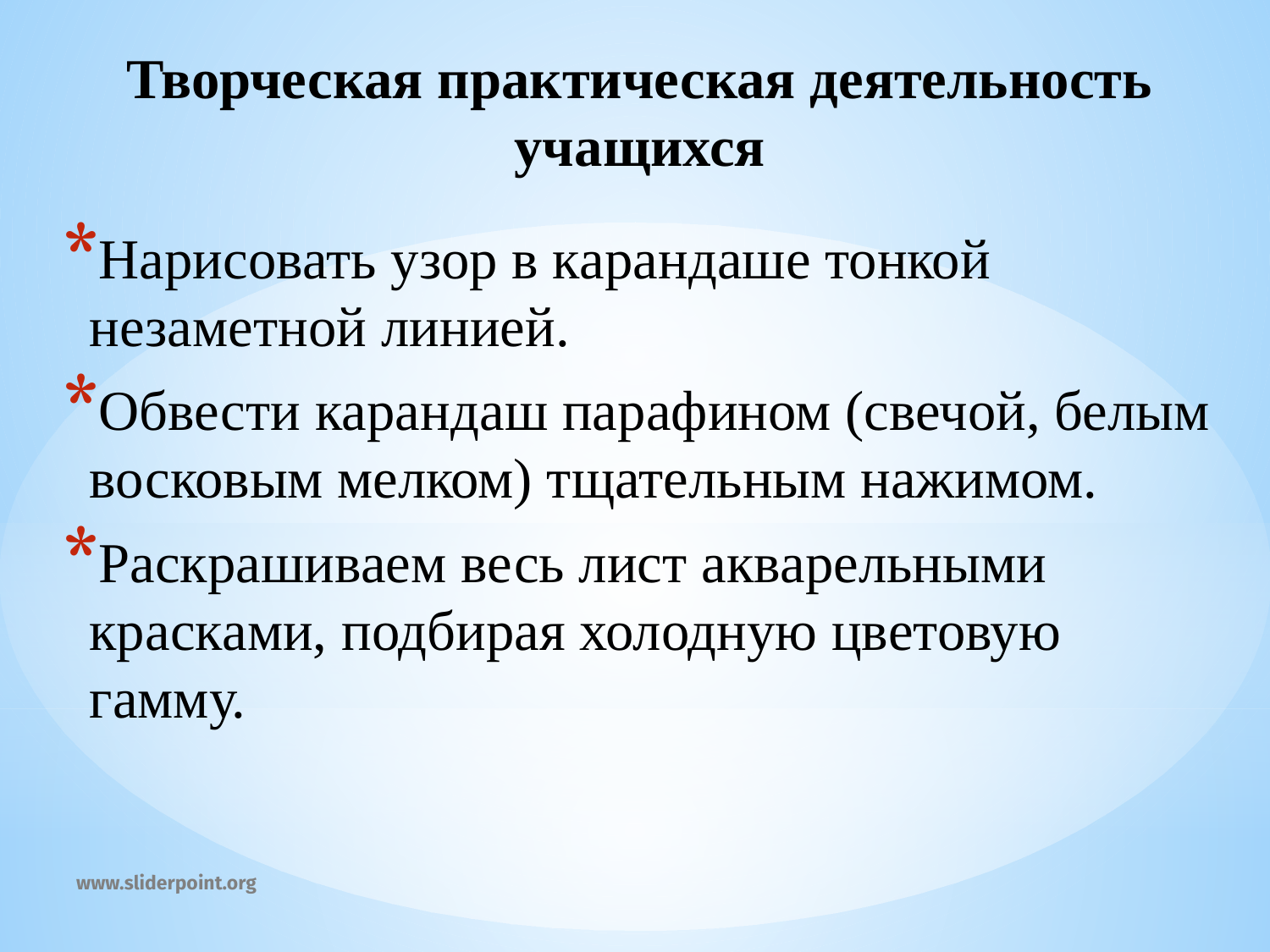

# Творческая практическая деятельность учащихся
Нарисовать узор в карандаше тонкой незаметной линией.
Обвести карандаш парафином (свечой, белым восковым мелком) тщательным нажимом.
Раскрашиваем весь лист акварельными красками, подбирая холодную цветовую гамму.
www.sliderpoint.org